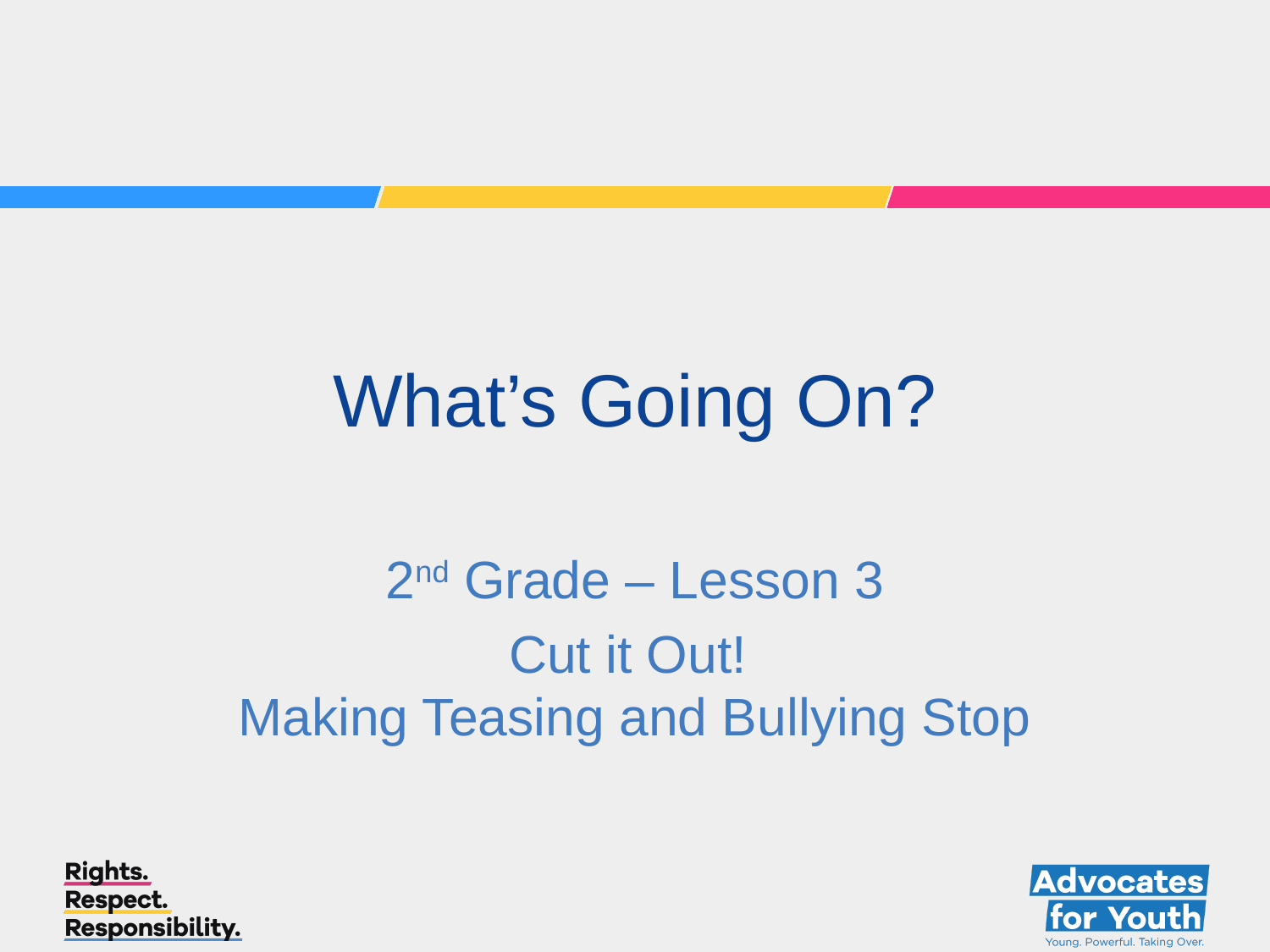

# What’s Going On?
2nd Grade – Lesson 3
Cut it Out!
Making Teasing and Bullying Stop